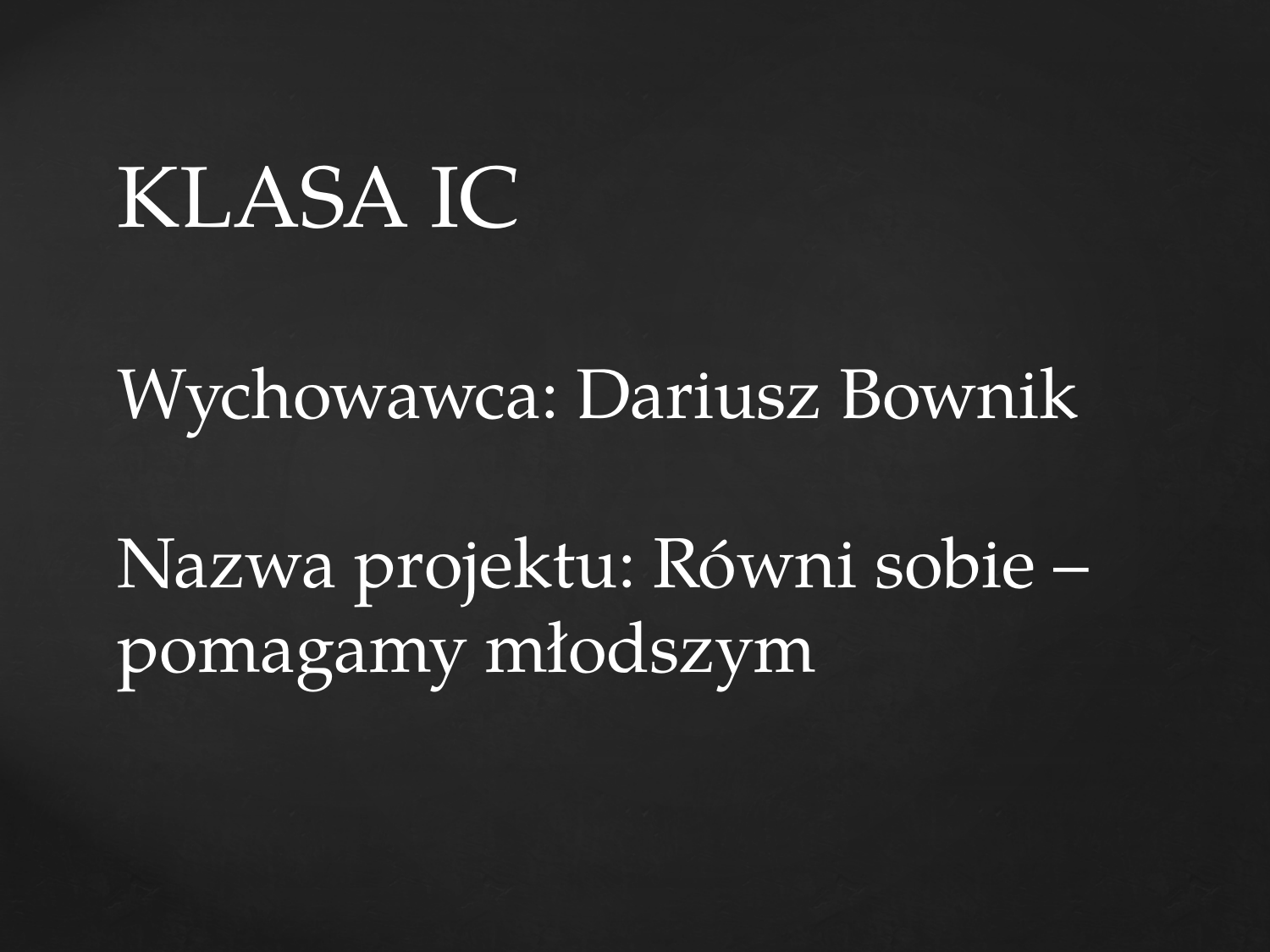

# KLASA IC Wychowawca: Dariusz Bownik Nazwa projektu: Równi sobie – pomagamy młodszym